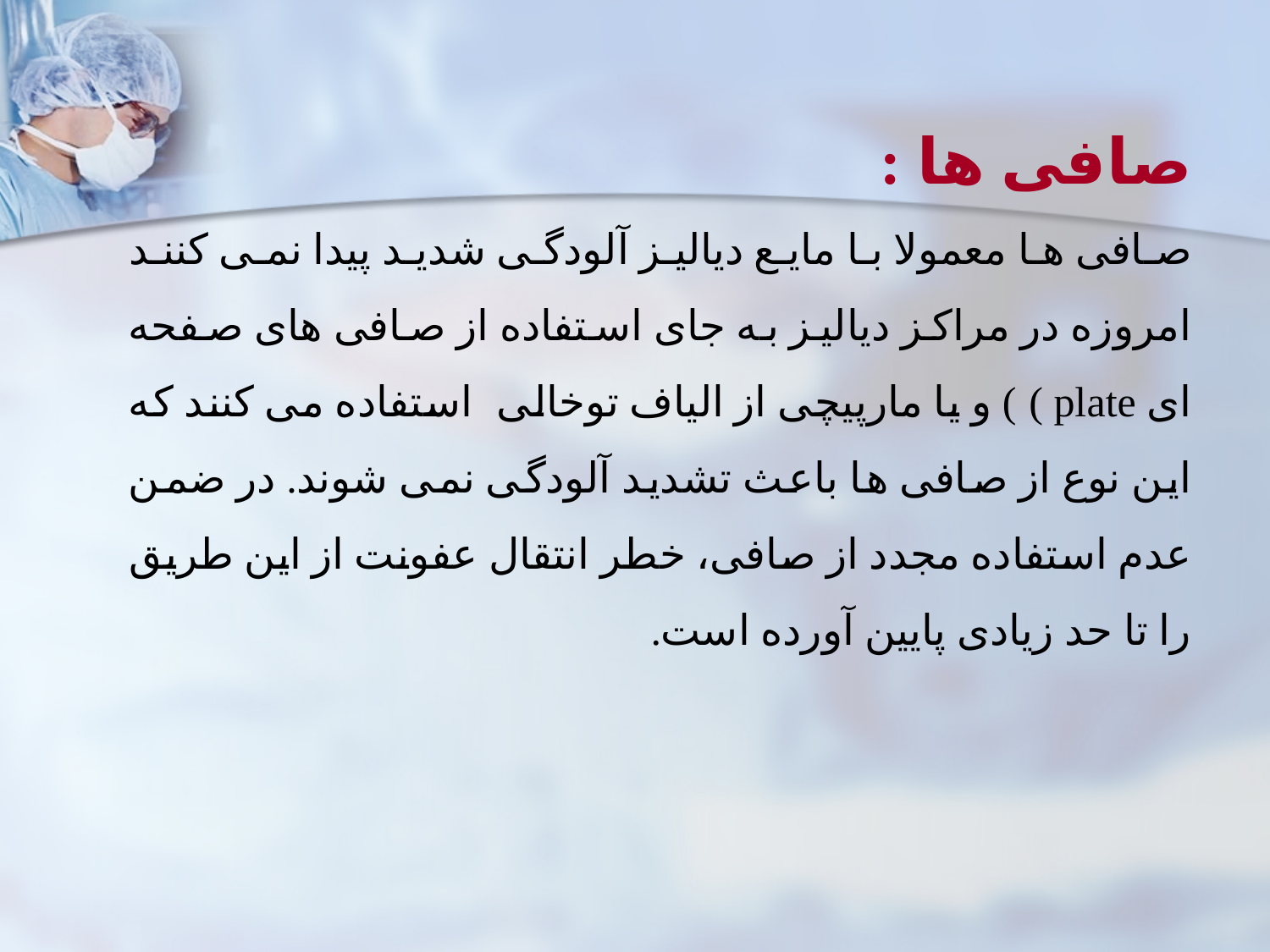

صافی ها :
صافی ها معمولا با مایع دیالیز آلودگی شدید پیدا نمی کنند امروزه در مراکز دیالیز به جای استفاده از صافی های صفحه ای plate ) ) و یا مارپیچی از الیاف توخالی  استفاده می کنند که این نوع از صافی ها باعث تشدید آلودگی نمی شوند. در ضمن عدم استفاده مجدد از صافی، خطر انتقال عفونت از این طریق را تا حد زیادی پایین آورده است.